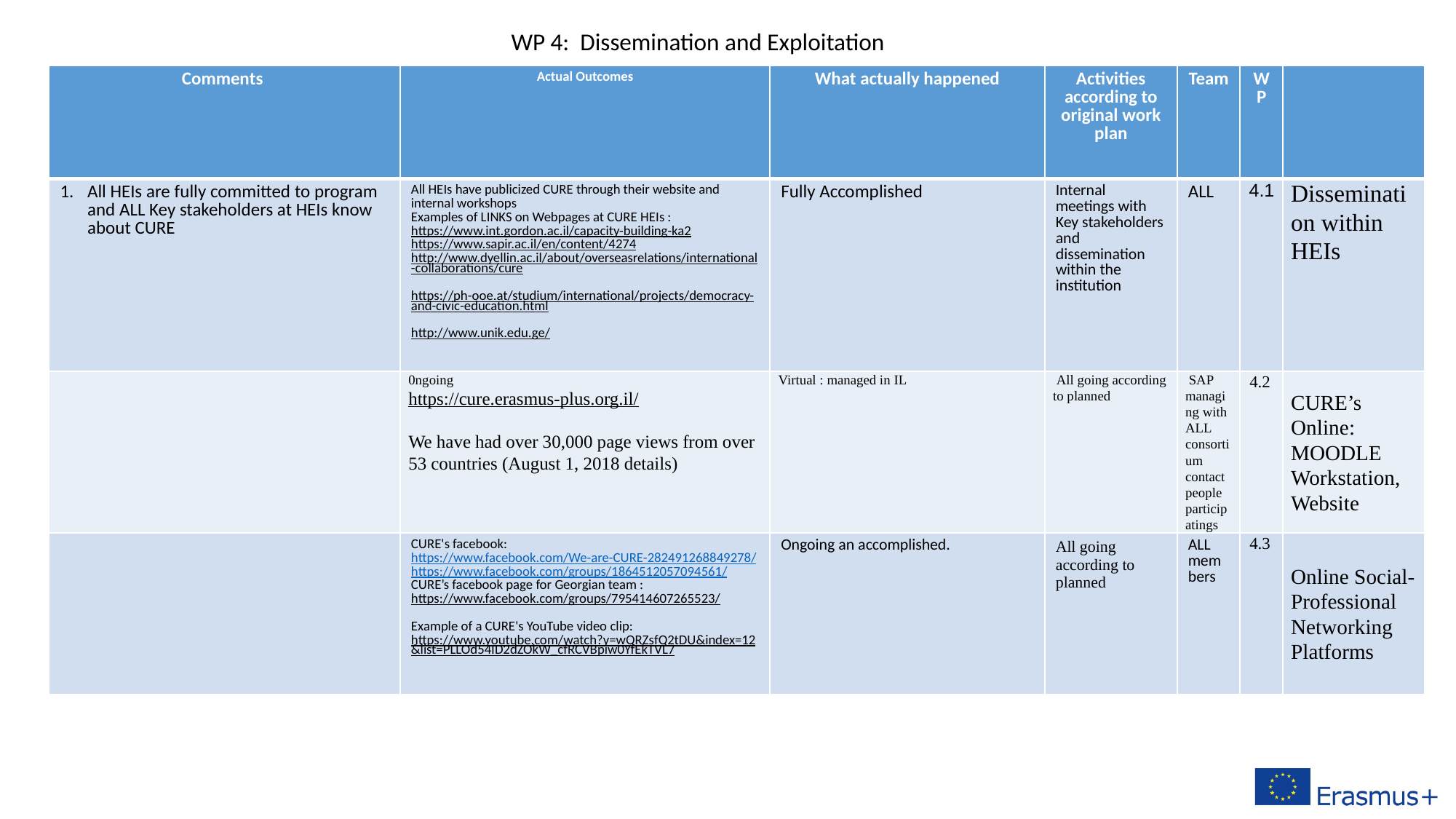

# WP 4:  Dissemination and Exploitation
| Comments | Actual Outcomes | What actually happened | Activities according to original work plan | Team | WP |  |
| --- | --- | --- | --- | --- | --- | --- |
| All HEIs are fully committed to program and ALL Key stakeholders at HEIs know about CURE | All HEIs have publicized CURE through their website and internal workshops Examples of LINKS on Webpages at CURE HEIs : https://www.int.gordon.ac.il/capacity-building-ka2 https://www.sapir.ac.il/en/content/4274 http://www.dyellin.ac.il/about/overseasrelations/international-collaborations/cure https://ph-ooe.at/studium/international/projects/democracy-and-civic-education.html http://www.unik.edu.ge/ | Fully Accomplished | Internal meetings with Key stakeholders and dissemination within the institution | ALL | 4.1 | Dissemination within HEIs |
|  | 0ngoing https://cure.erasmus-plus.org.il/ We have had over 30,000 page views from over 53 countries (August 1, 2018 details) | Virtual : managed in IL | All going according to planned | SAP managing with ALL consortium contact people participatings | 4.2 | CURE’s Online: MOODLE Workstation, Website |
|  | CURE's facebook: https://www.facebook.com/We-are-CURE-282491268849278/ https://www.facebook.com/groups/1864512057094561/ CURE’s facebook page for Georgian team : https://www.facebook.com/groups/795414607265523/   Example of a CURE's YouTube video clip: https://www.youtube.com/watch?v=wQRZsfQ2tDU&index=12&list=PLLOd54ID2dZOkW\_cfRCVBpiw0YfEkTVL7 | Ongoing an accomplished. | All going according to planned | ALL members | 4.3 | Online Social-Professional Networking Platforms |